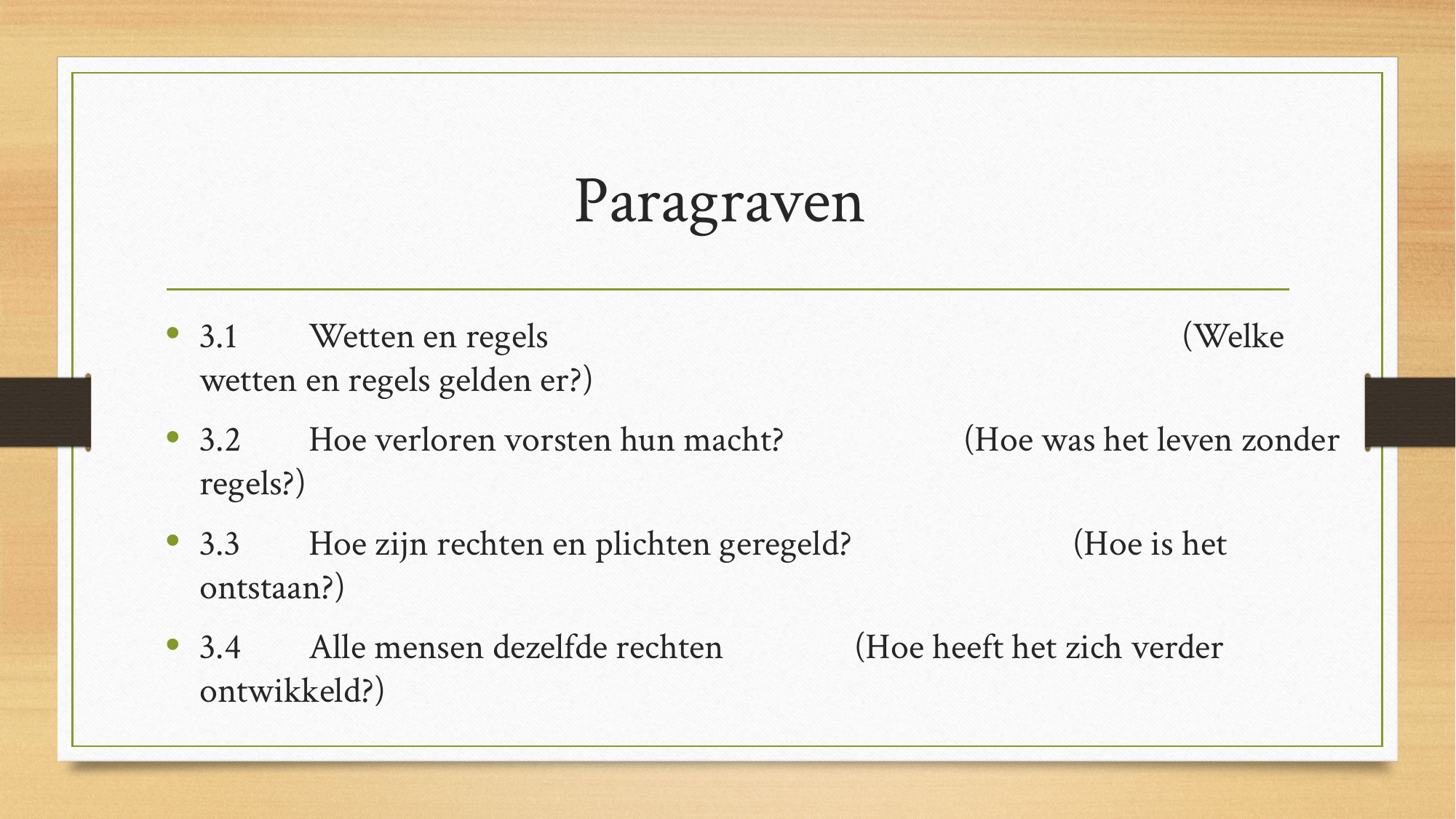

# Paragraven
3.1	Wetten en regels						(Welke wetten en regels gelden er?)
3.2	Hoe verloren vorsten hun macht?		(Hoe was het leven zonder regels?)
3.3	Hoe zijn rechten en plichten geregeld? 		(Hoe is het ontstaan?)
3.4	Alle mensen dezelfde rechten		(Hoe heeft het zich verder ontwikkeld?)